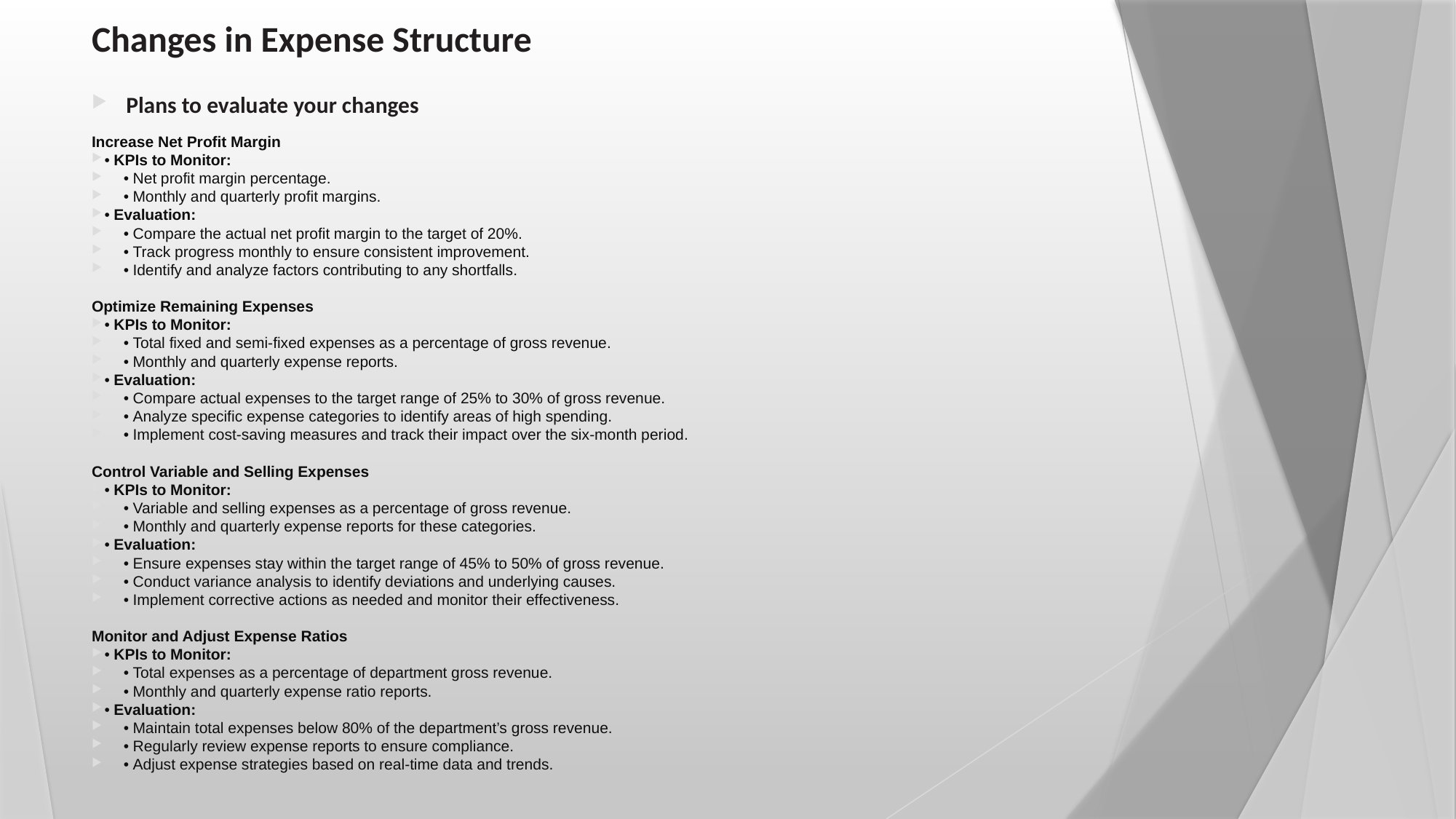

# Changes in Expense Structure

Plans to evaluate your changes

Increase Net Profit Margin
• KPIs to Monitor:
• Net profit margin percentage.
• Monthly and quarterly profit margins.
• Evaluation:
• Compare the actual net profit margin to the target of 20%.
• Track progress monthly to ensure consistent improvement.
• Identify and analyze factors contributing to any shortfalls.

Optimize Remaining Expenses
• KPIs to Monitor:
• Total fixed and semi-fixed expenses as a percentage of gross revenue.
• Monthly and quarterly expense reports.
• Evaluation:
• Compare actual expenses to the target range of 25% to 30% of gross revenue.
• Analyze specific expense categories to identify areas of high spending.
• Implement cost-saving measures and track their impact over the six-month period.

Control Variable and Selling Expenses
• KPIs to Monitor:
• Variable and selling expenses as a percentage of gross revenue.
• Monthly and quarterly expense reports for these categories.
• Evaluation:
• Ensure expenses stay within the target range of 45% to 50% of gross revenue.
• Conduct variance analysis to identify deviations and underlying causes.
• Implement corrective actions as needed and monitor their effectiveness.

Monitor and Adjust Expense Ratios
• KPIs to Monitor:
• Total expenses as a percentage of department gross revenue.
• Monthly and quarterly expense ratio reports.
• Evaluation:
• Maintain total expenses below 80% of the department’s gross revenue.
• Regularly review expense reports to ensure compliance.
• Adjust expense strategies based on real-time data and trends.